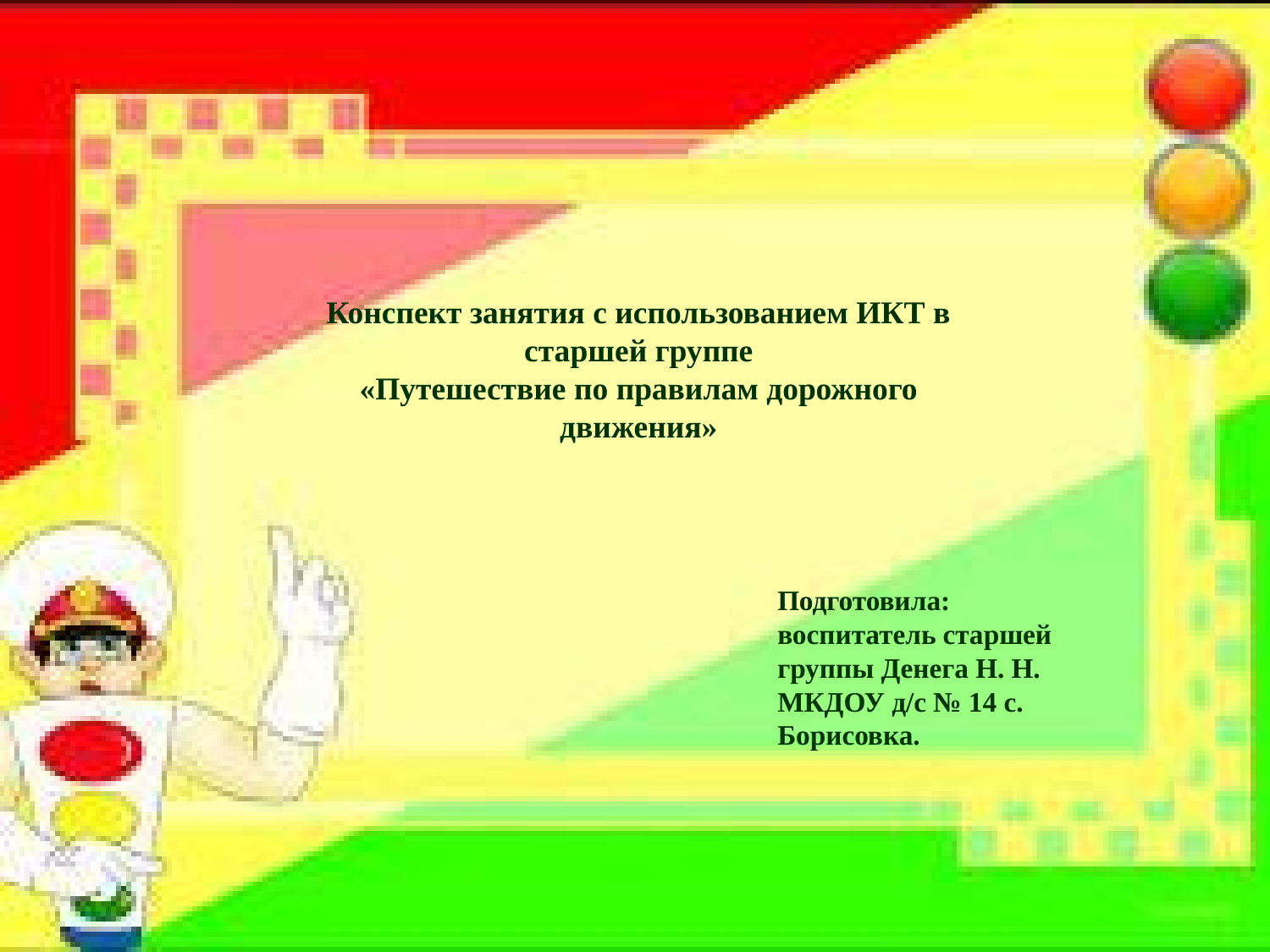

Конспект занятия с использованием ИКТ в старшей группе
«Путешествие по правилам дорожного движения»
Подготовила:   воспитатель старшей группы Денега Н. Н.
МКДОУ д/с № 14 с. Борисовка.